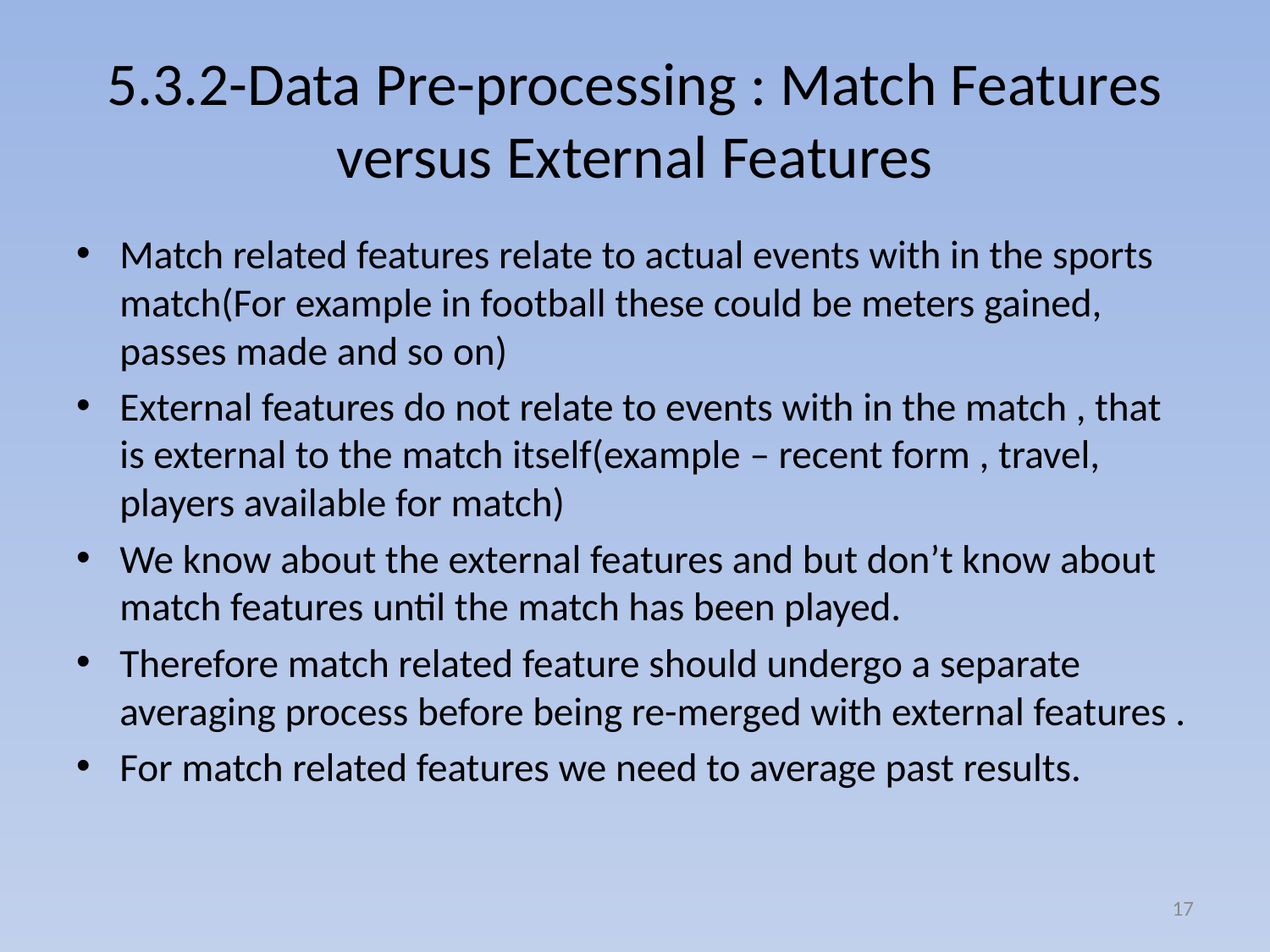

# 5.3.2-Data Pre-processing : Match Features versus External Features
Match related features relate to actual events with in the sports match(For example in football these could be meters gained, passes made and so on)
External features do not relate to events with in the match , that is external to the match itself(example – recent form , travel, players available for match)
We know about the external features and but don’t know about match features until the match has been played.
Therefore match related feature should undergo a separate averaging process before being re-merged with external features .
For match related features we need to average past results.

17